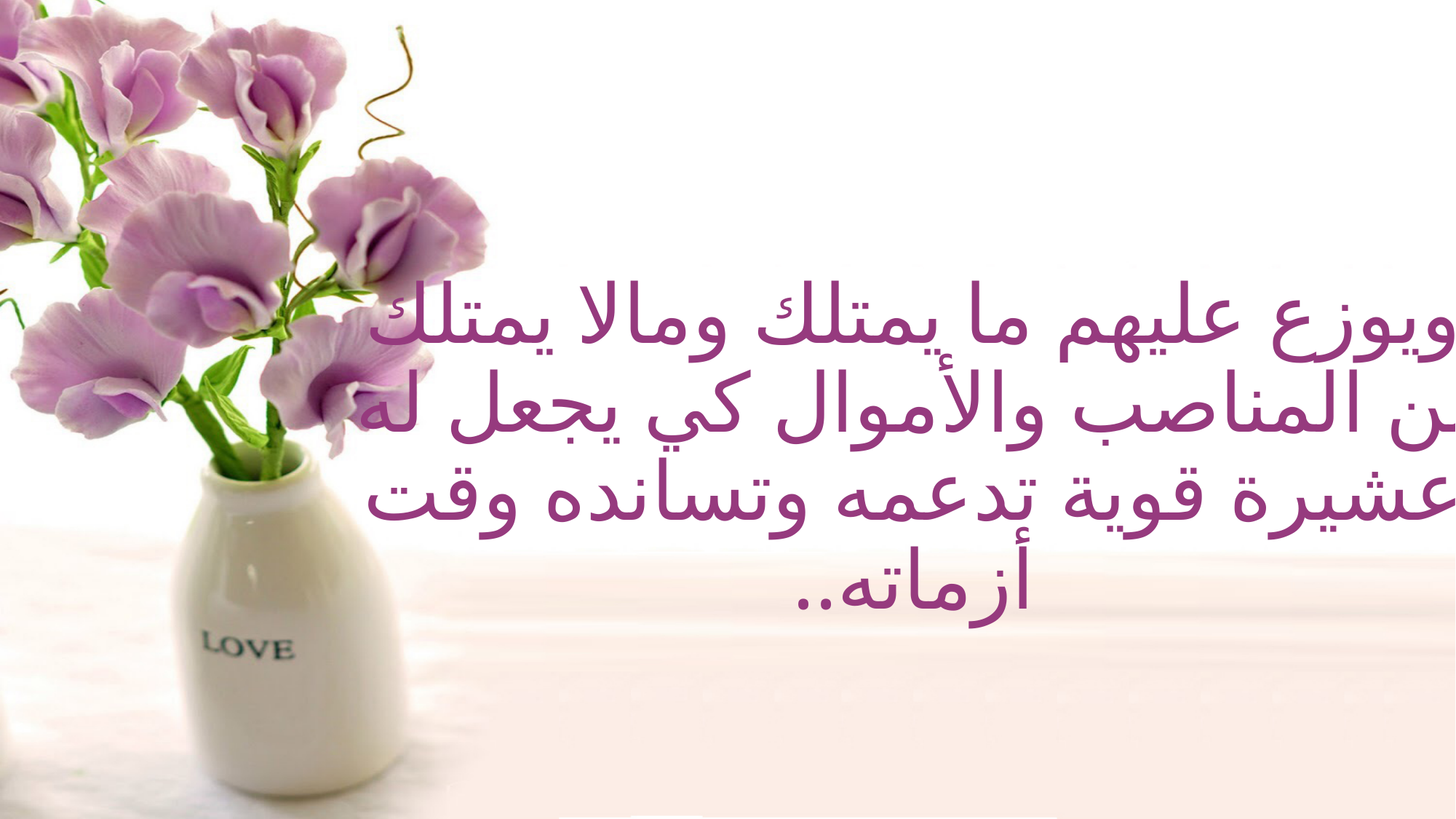

# ويوزع عليهم ما يمتلك ومالا يمتلك من المناصب والأموال كي يجعل له عشيرة قوية تدعمه وتسانده وقت أزماته..